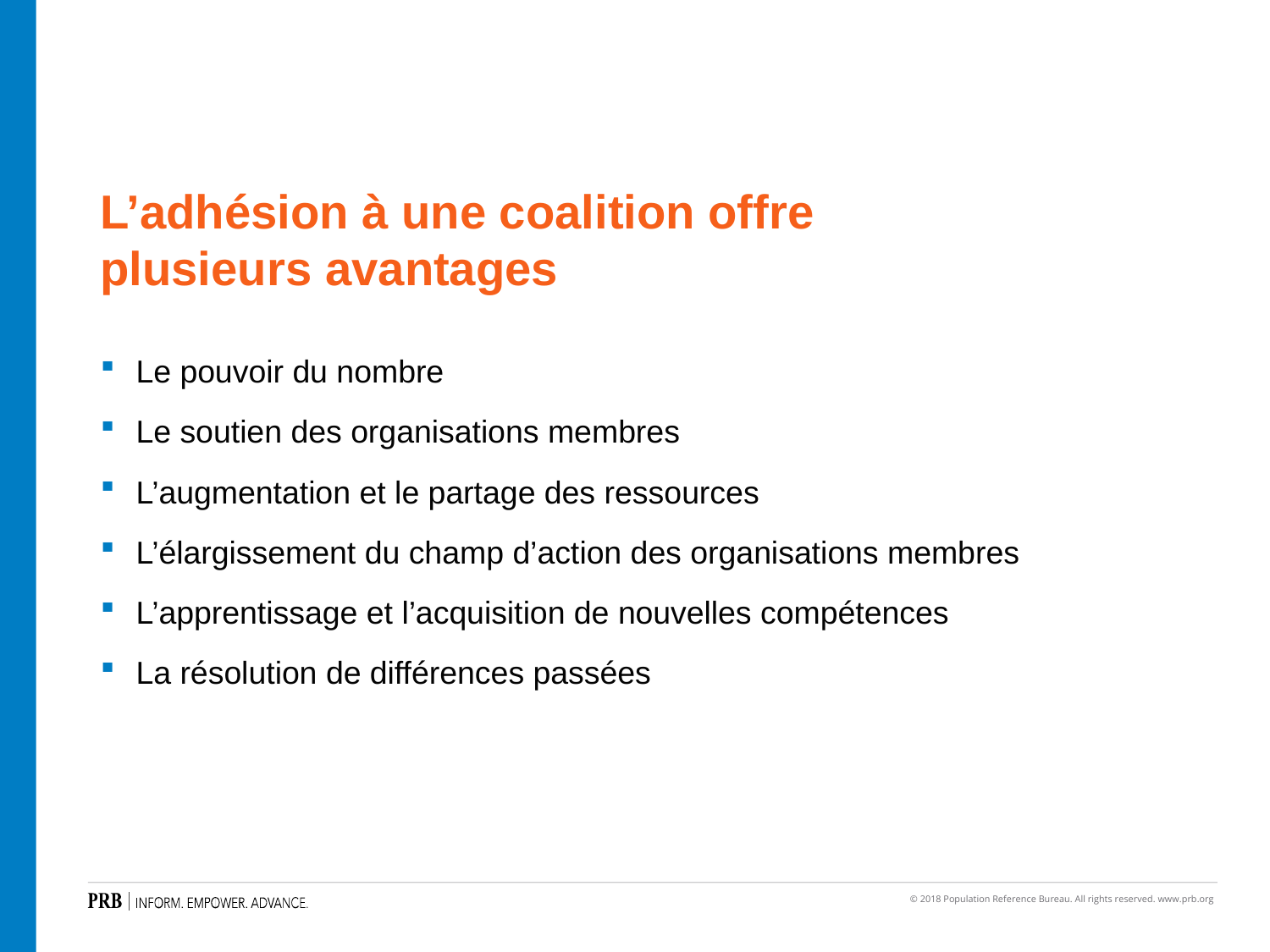

# L’adhésion à une coalition offre plusieurs avantages
Le pouvoir du nombre
Le soutien des organisations membres
L’augmentation et le partage des ressources
L’élargissement du champ d’action des organisations membres
L’apprentissage et l’acquisition de nouvelles compétences
La résolution de différences passées